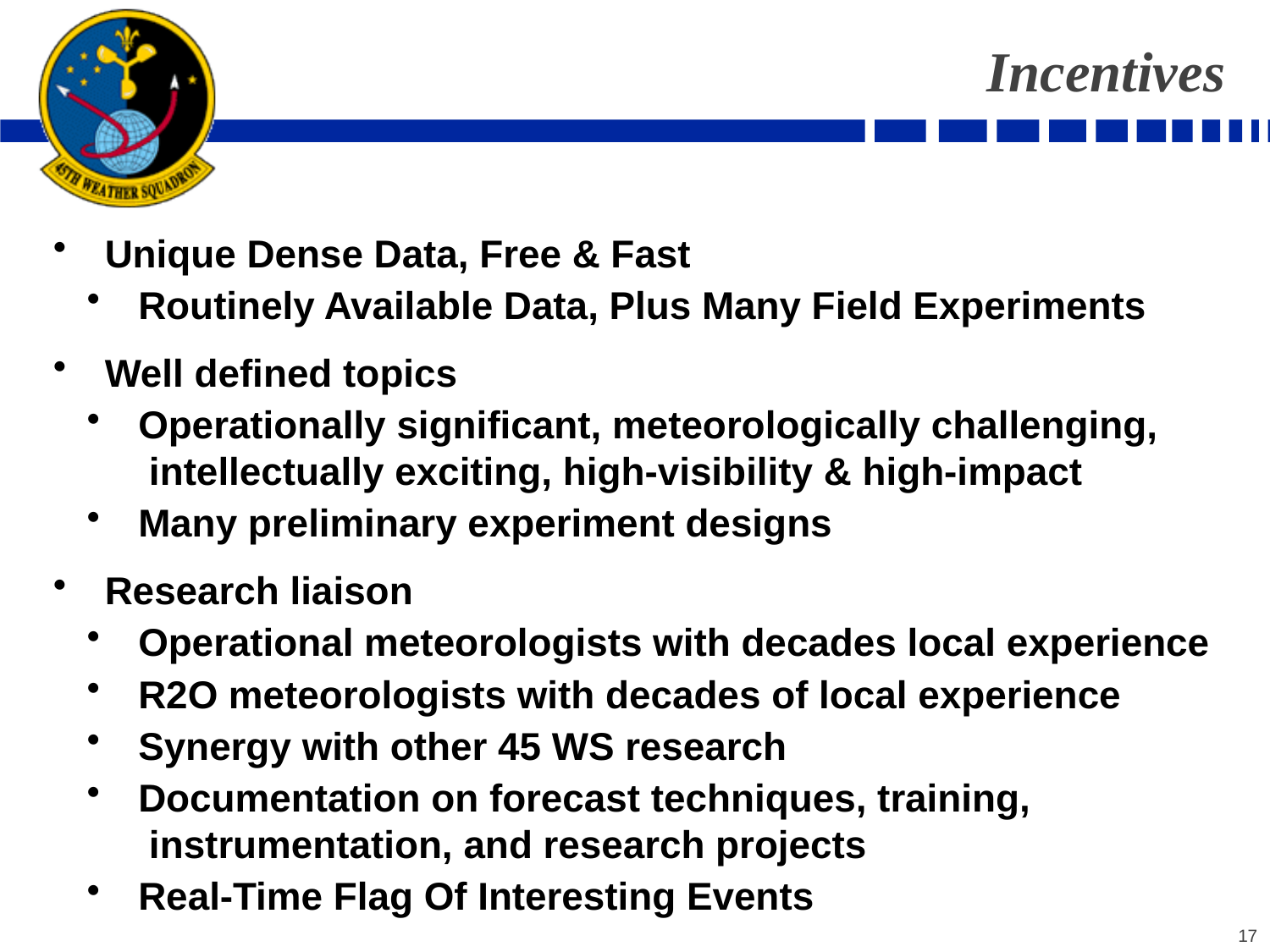

Incentives
  Unique Dense Data, Free & Fast
  Routinely Available Data, Plus Many Field Experiments
  Well defined topics
  Operationally significant, meteorologically challenging,
   intellectually exciting, high-visibility & high-impact
  Many preliminary experiment designs
  Research liaison
  Operational meteorologists with decades local experience
  R2O meteorologists with decades of local experience
  Synergy with other 45 WS research
  Documentation on forecast techniques, training,
   instrumentation, and research projects
  Real-Time Flag Of Interesting Events